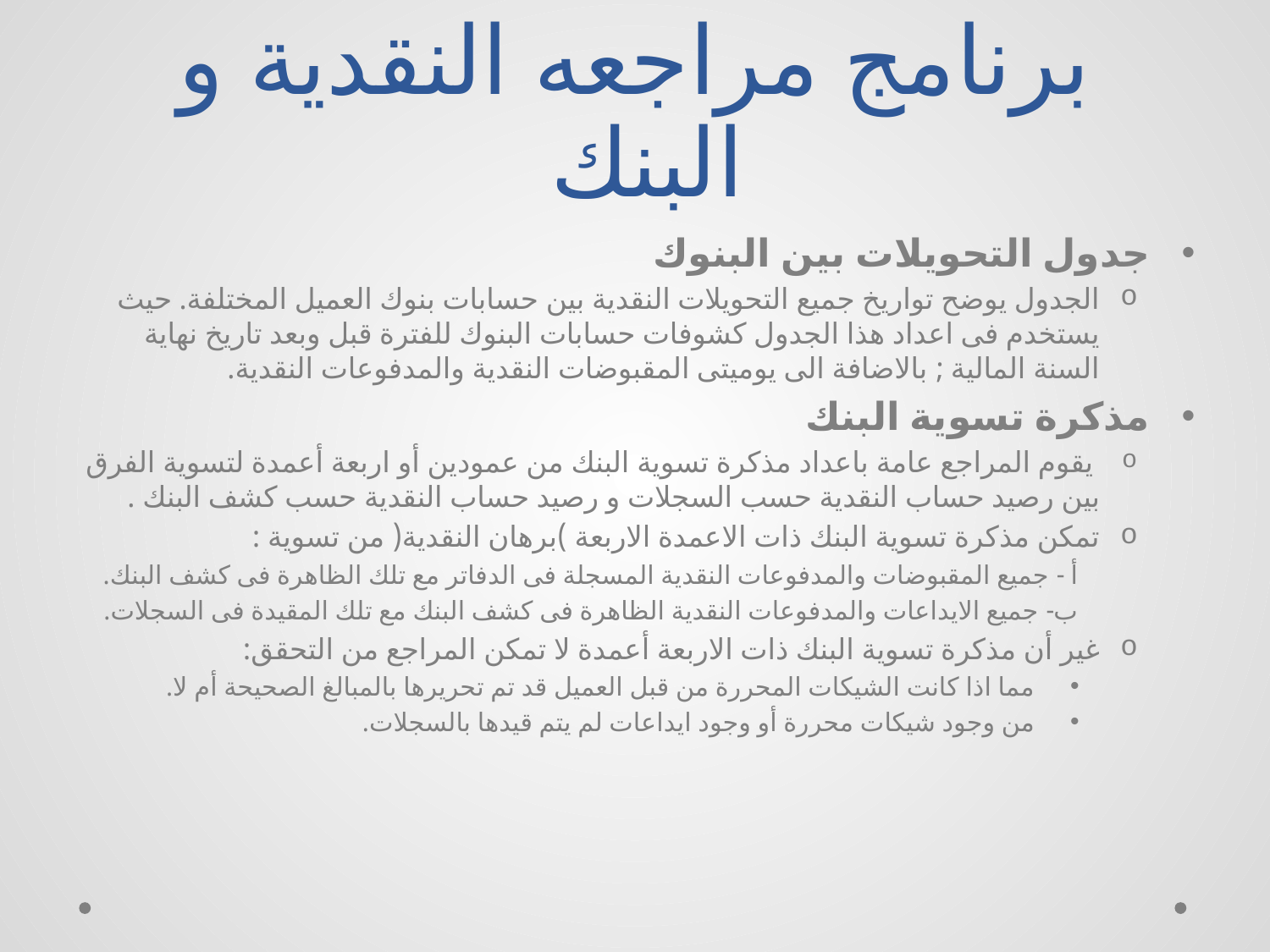

# برنامج مراجعه النقدية و البنك
جدول التحويلات بين البنوك
الجدول يوضح تواريخ جميع التحويلات النقدية بين حسابات بنوك العميل المختلفة. حيث يستخدم فى اعداد هذا الجدول كشوفات حسابات البنوك للفترة قبل وبعد تاريخ نهاية السنة المالية ; بالاضافة الى يوميتى المقبوضات النقدية والمدفوعات النقدية.
مذكرة تسوية البنك
 يقوم المراجع عامة باعداد مذكرة تسوية البنك من عمودين أو اربعة أعمدة لتسوية الفرق بين رصيد حساب النقدية حسب السجلات و رصيد حساب النقدية حسب كشف البنك .
تمكن مذكرة تسوية البنك ذات الاعمدة الاربعة )برهان النقدية( من تسوية :
أ - جميع المقبوضات والمدفوعات النقدية المسجلة فى الدفاتر مع تلك الظاهرة فى كشف البنك.
ب- جميع الايداعات والمدفوعات النقدية الظاهرة فى كشف البنك مع تلك المقيدة فى السجلات.
غير أن مذكرة تسوية البنك ذات الاربعة أعمدة لا تمكن المراجع من التحقق:
مما اذا كانت الشيكات المحررة من قبل العميل قد تم تحريرها بالمبالغ الصحيحة أم لا.
من وجود شيكات محررة أو وجود ايداعات لم يتم قيدها بالسجلات.